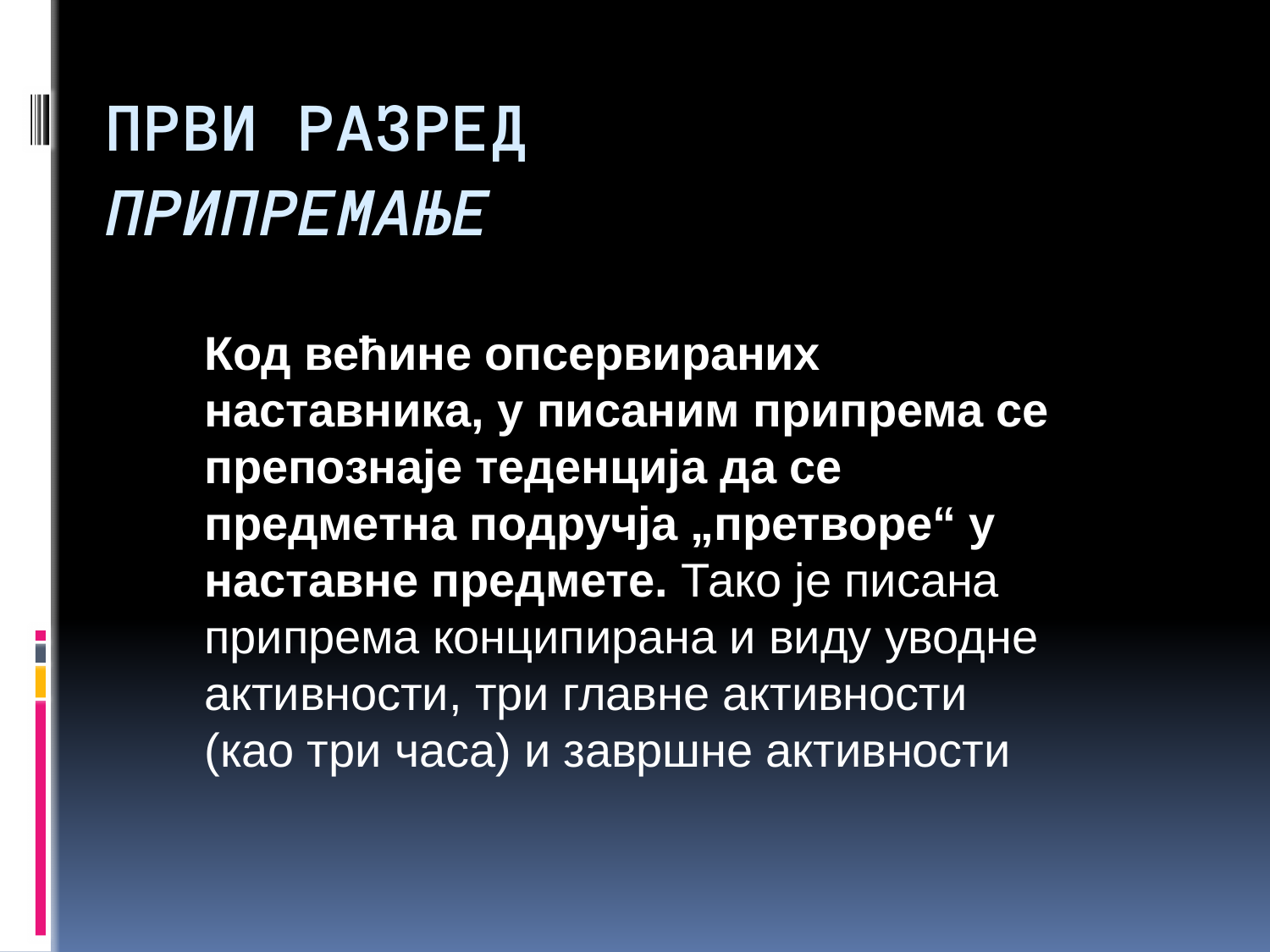

# Први разред Припремање
Код већине опсервираних наставника, у писаним припрема се препознаје теденција да се предметна подручја „претворе“ у наставне предмете. Тако је писана припрема конципирана и виду уводне активности, три главне активности (као три часа) и завршне активности